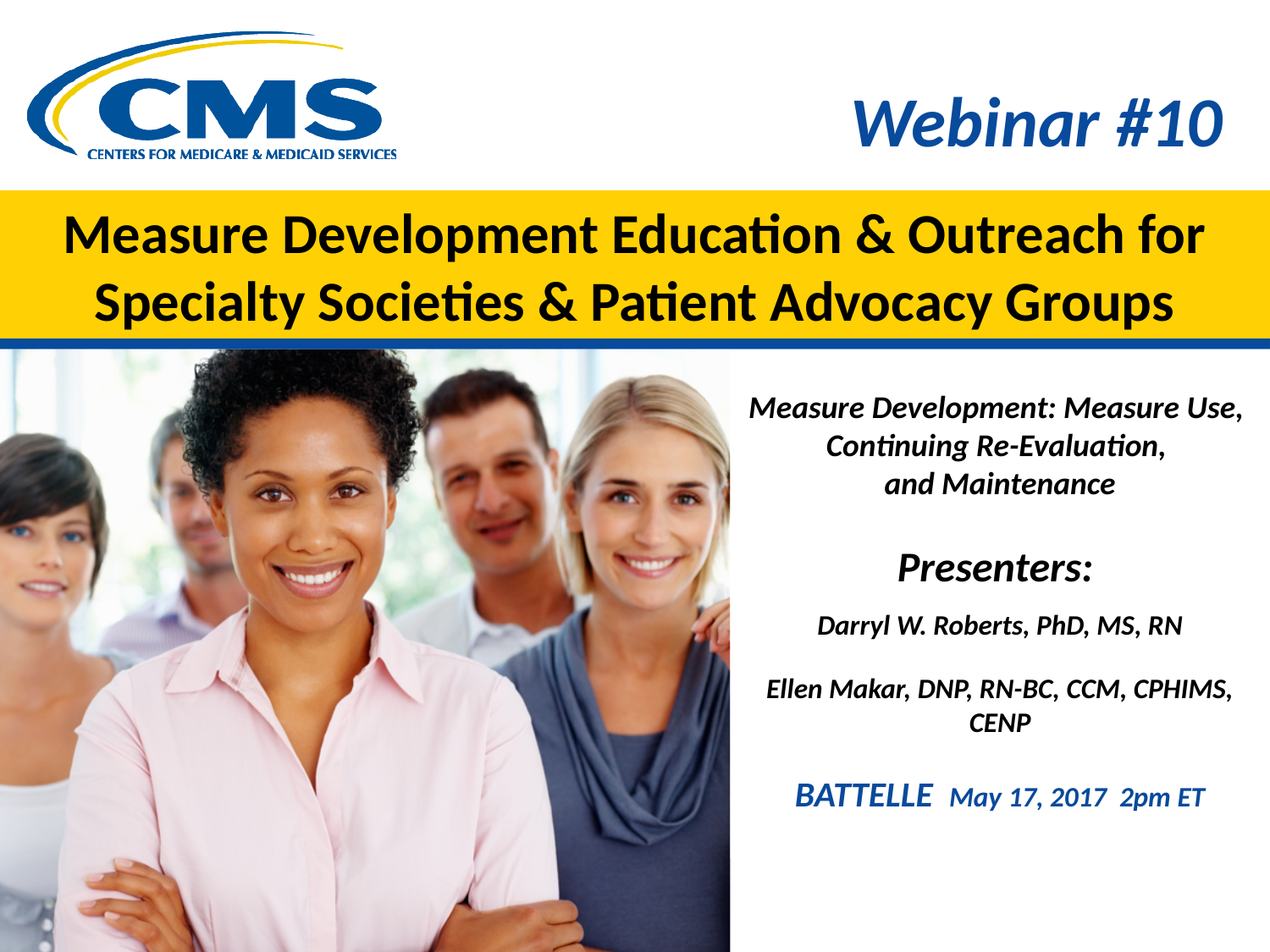

Webinar #10
# Measure Development Education & Outreach for Specialty Societies & Patient Advocacy Groups
Measure Development: Measure Use,
Continuing Re-Evaluation,
and Maintenance

Presenters:

Darryl W. Roberts, PhD, MS, RN

Ellen Makar, DNP, RN-BC, CCM, CPHIMS, CENP

BATTELLE  May 17, 2017  2pm ET